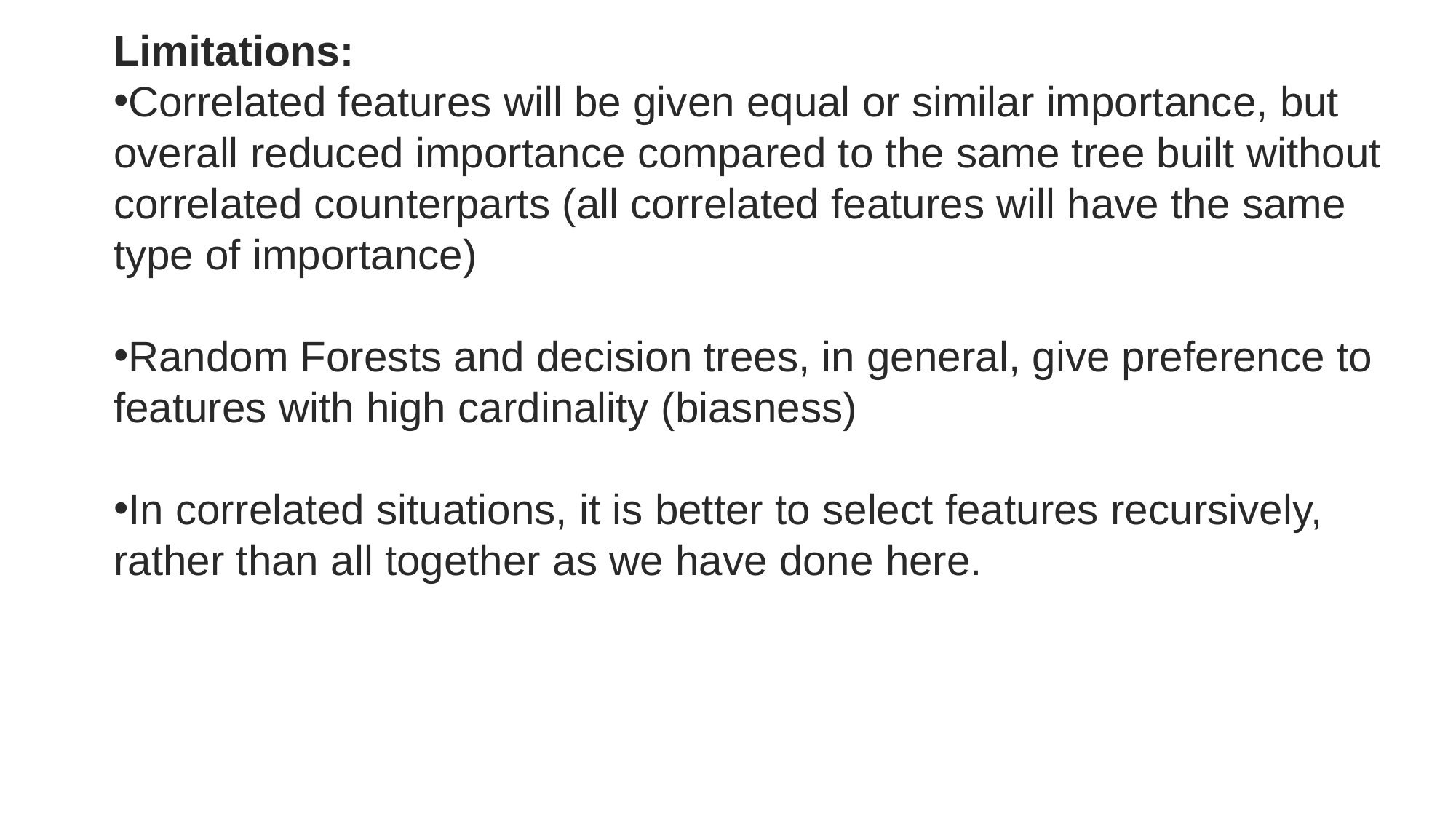

Limitations:
Correlated features will be given equal or similar importance, but overall reduced importance compared to the same tree built without correlated counterparts (all correlated features will have the same type of importance)

Random Forests and decision trees, in general, give preference to features with high cardinality (biasness)

In correlated situations, it is better to select features recursively, rather than all together as we have done here.